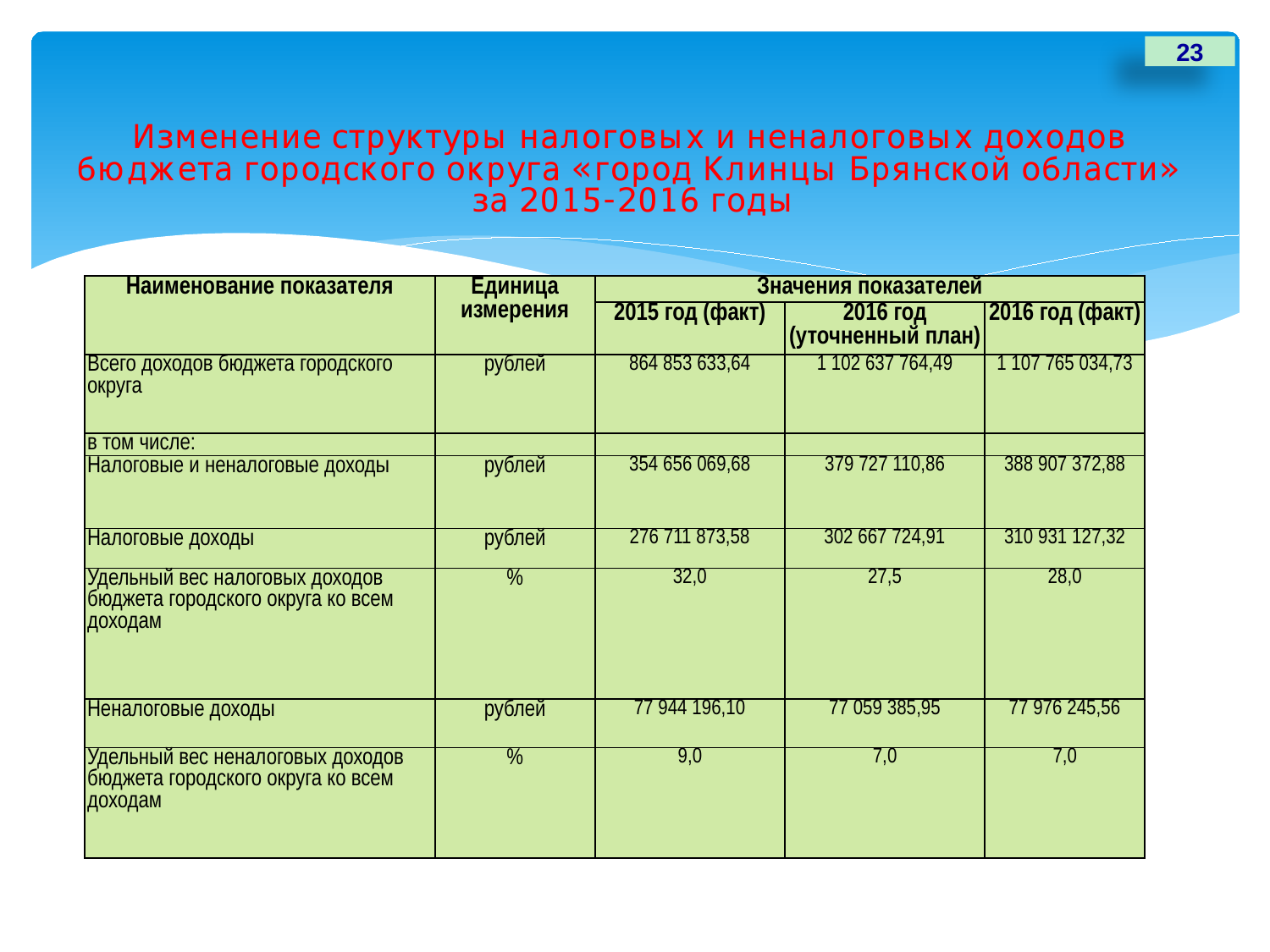

23
# Изменение структуры налоговых и неналоговых доходов бюджета городского округа «город Клинцы Брянской области» за 2015-2016 годы
| Наименование показателя | Единица измерения | Значения показателей |  |  |
| --- | --- | --- | --- | --- |
|  |  | 2015 год (факт) | 2016 год (уточненный план) | 2016 год (факт) |
| Всего доходов бюджета городского округа | рублей | 864 853 633,64 | 1 102 637 764,49 | 1 107 765 034,73 |
| в том числе: |  |  |  |  |
| Налоговые и неналоговые доходы | рублей | 354 656 069,68 | 379 727 110,86 | 388 907 372,88 |
| Налоговые доходы | рублей | 276 711 873,58 | 302 667 724,91 | 310 931 127,32 |
| Удельный вес налоговых доходов бюджета городского округа ко всем доходам | % | 32,0 | 27,5 | 28,0 |
| Неналоговые доходы | рублей | 77 944 196,10 | 77 059 385,95 | 77 976 245,56 |
| Удельный вес неналоговых доходов бюджета городского округа ко всем доходам | % | 9,0 | 7,0 | 7,0 |